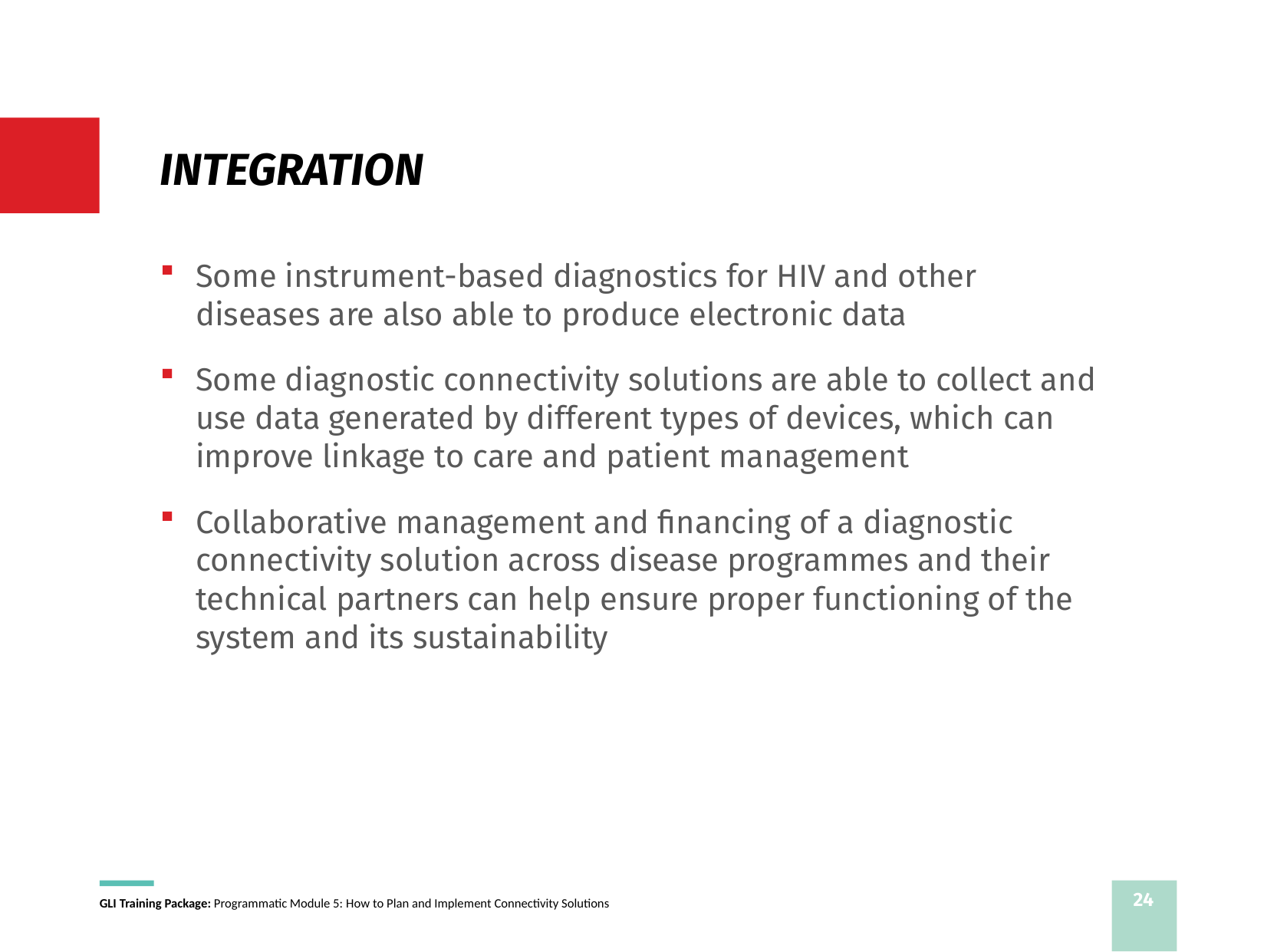

# INTEGRATION
Some instrument-based diagnostics for HIV and other diseases are also able to produce electronic data
Some diagnostic connectivity solutions are able to collect and use data generated by different types of devices, which can improve linkage to care and patient management
Collaborative management and financing of a diagnostic connectivity solution across disease programmes and their technical partners can help ensure proper functioning of the system and its sustainability